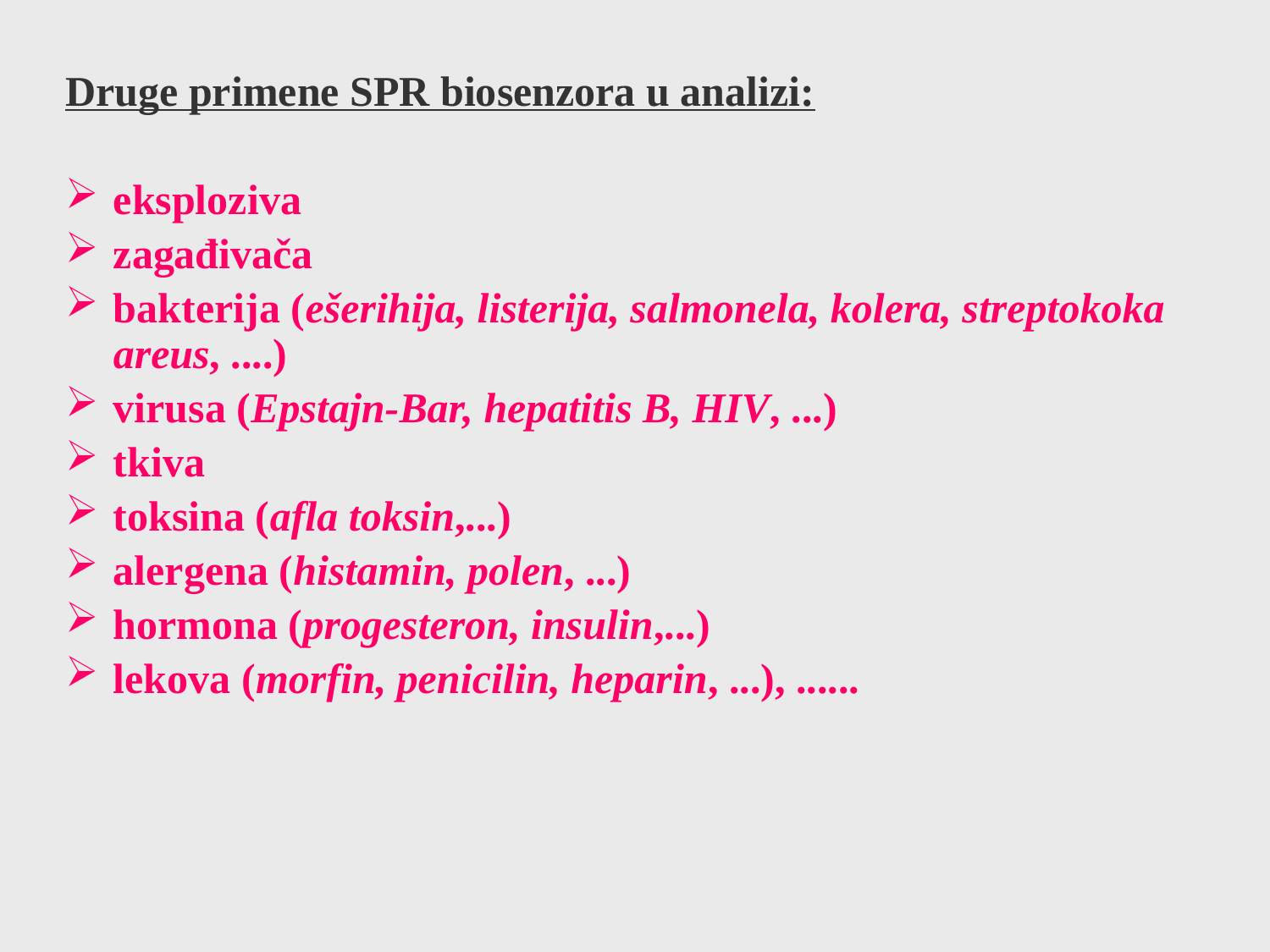

Druge primene SPR biosenzora u analizi:

eksploziva
zagađivača
bakterija (ešerihija, listerija, salmonela, kolera, streptokoka areus, ....)
virusa (Epstajn-Bar, hepatitis B, HIV, ...)
tkiva
toksina (afla toksin,...)
alergena (histamin, polen, ...)
hormona (progesteron, insulin,...)
lekova (morfin, penicilin, heparin, ...), ......